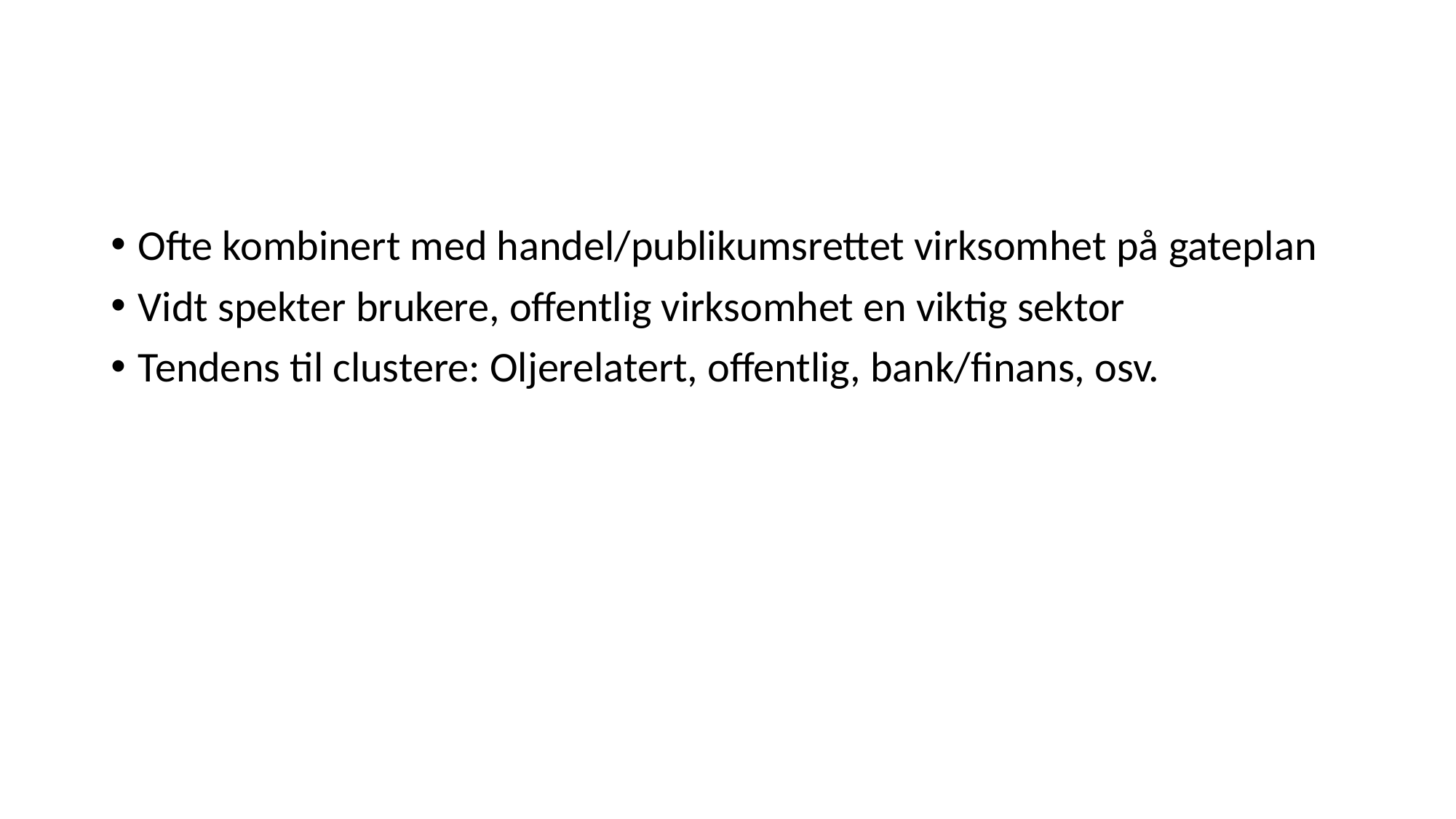

#
Ofte kombinert med handel/publikumsrettet virksomhet på gateplan
Vidt spekter brukere, offentlig virksomhet en viktig sektor
Tendens til clustere: Oljerelatert, offentlig, bank/finans, osv.